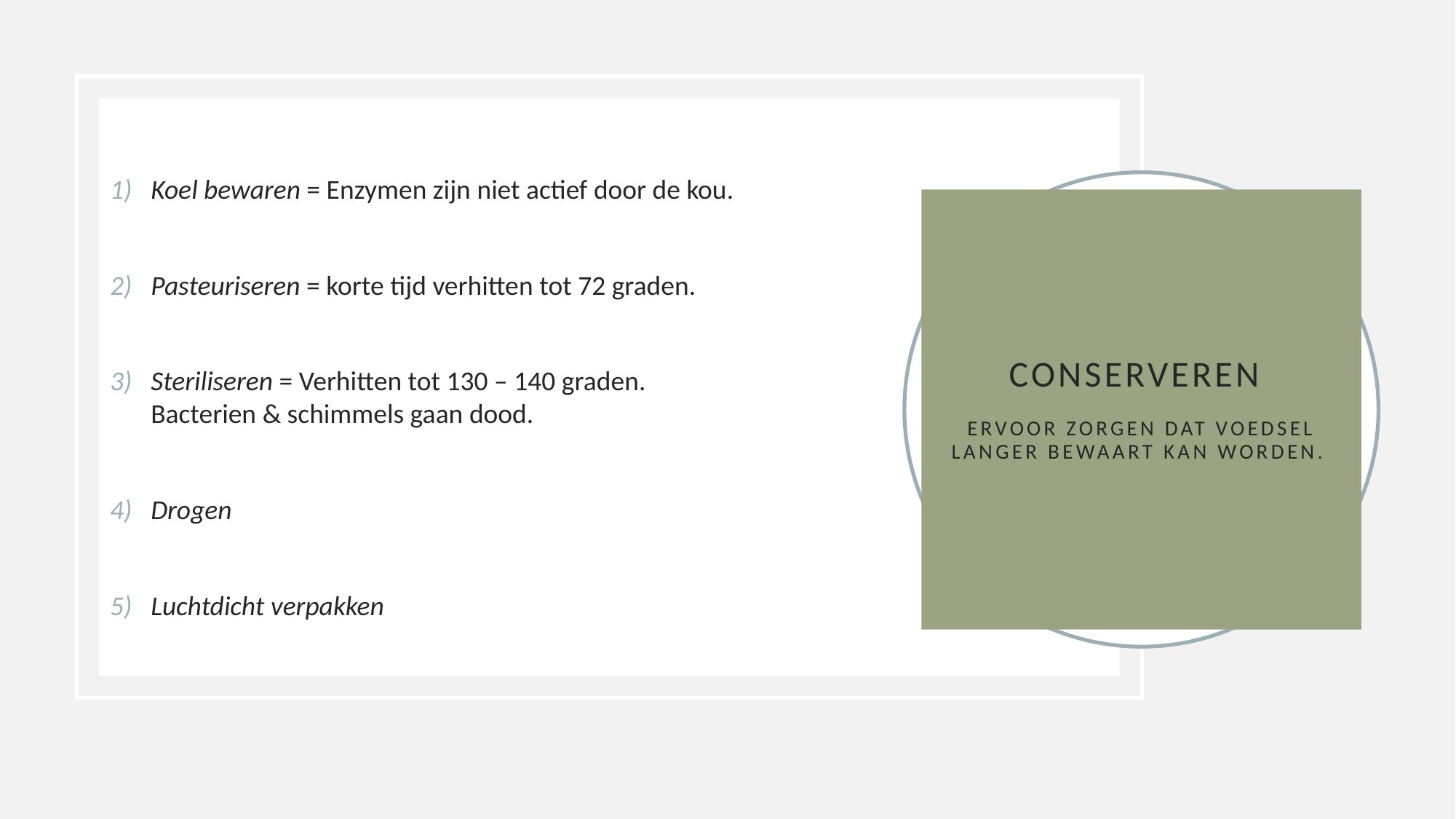

Koel bewaren = Enzymen zijn niet actief door de kou.

Pasteuriseren = korte tijd verhitten tot 72 graden.

Steriliseren = Verhitten tot 130 – 140 graden. 		        Bacterien & schimmels gaan dood.

Drogen

Luchtdicht verpakken

# Conserveren Ervoor zorgen dat voedsel langer bewaart kan worden.